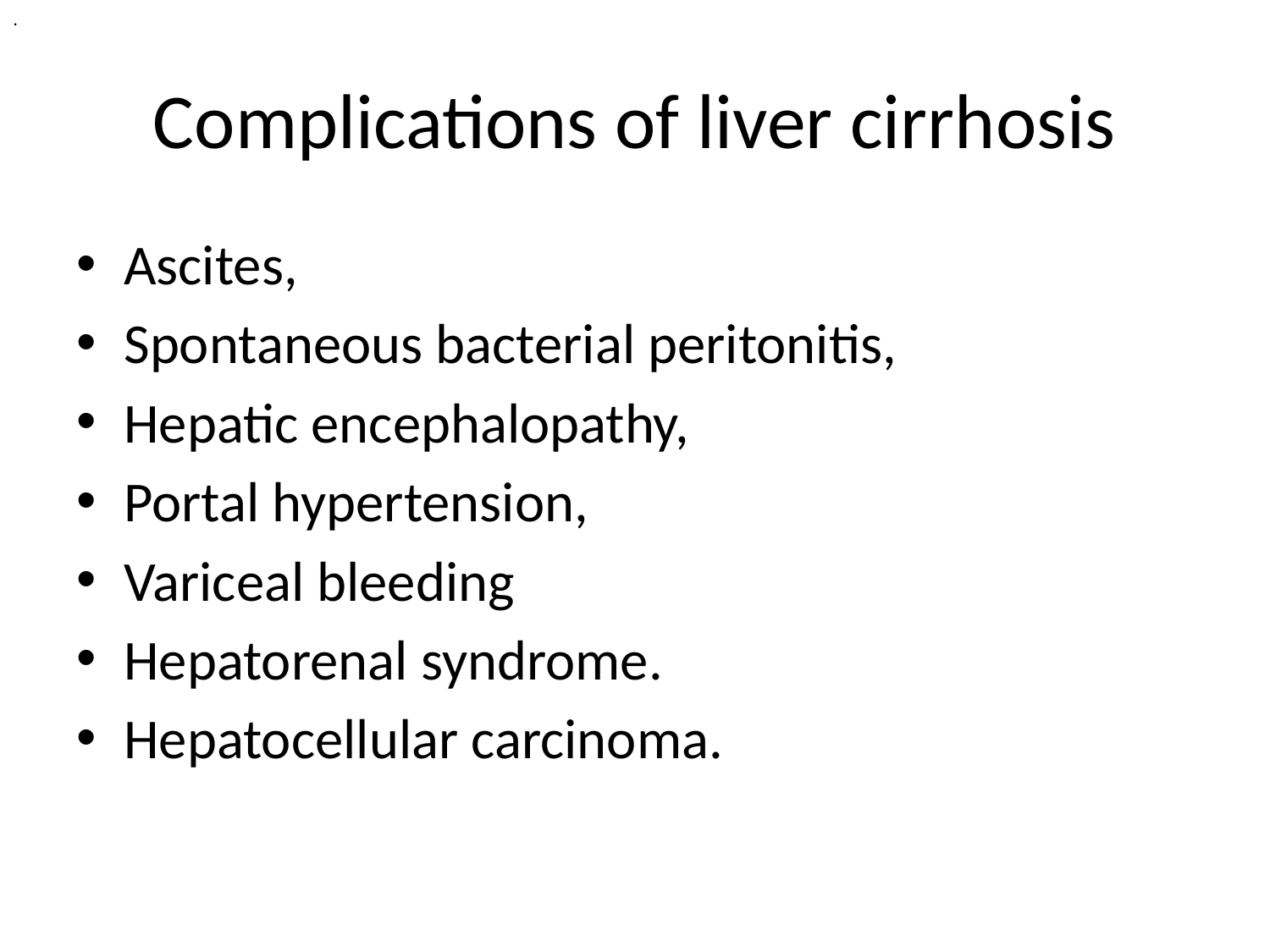

.
# Complications of liver cirrhosis
Ascites,
Spontaneous bacterial peritonitis,
Hepatic encephalopathy,
Portal hypertension,
Variceal bleeding
Hepatorenal syndrome.
Hepatocellular carcinoma.